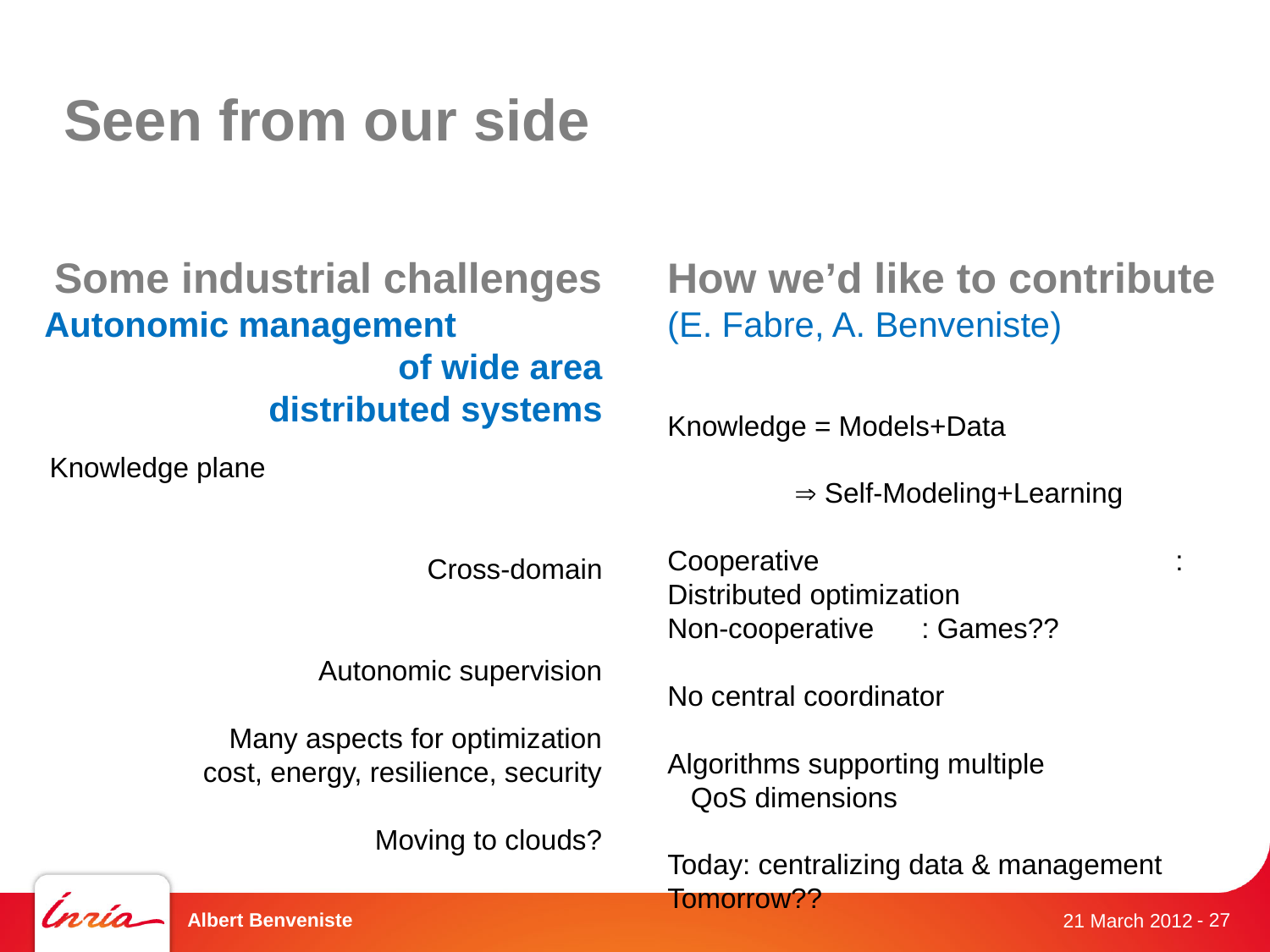

# Seen from our side
Some industrial challenges
How we’d like to contribute
Autonomic management                                     of wide area distributed systems
Knowledge plane                                            ⇒ Self-Modeling+Learning

Cross-domain

Autonomic supervision

Many aspects for optimization
cost, energy, resilience, security

Moving to clouds?
(E. Fabre, A. Benveniste)

Knowledge = Models+Data                             					⇒ Self-Modeling+Learning

Cooperative			: Distributed optimization
Non-cooperative	: Games??

No central coordinator

Algorithms supporting multiple                           QoS dimensions

Today: centralizing data & management
Tomorrow??
Albert Benveniste
- 27
21 March 2012